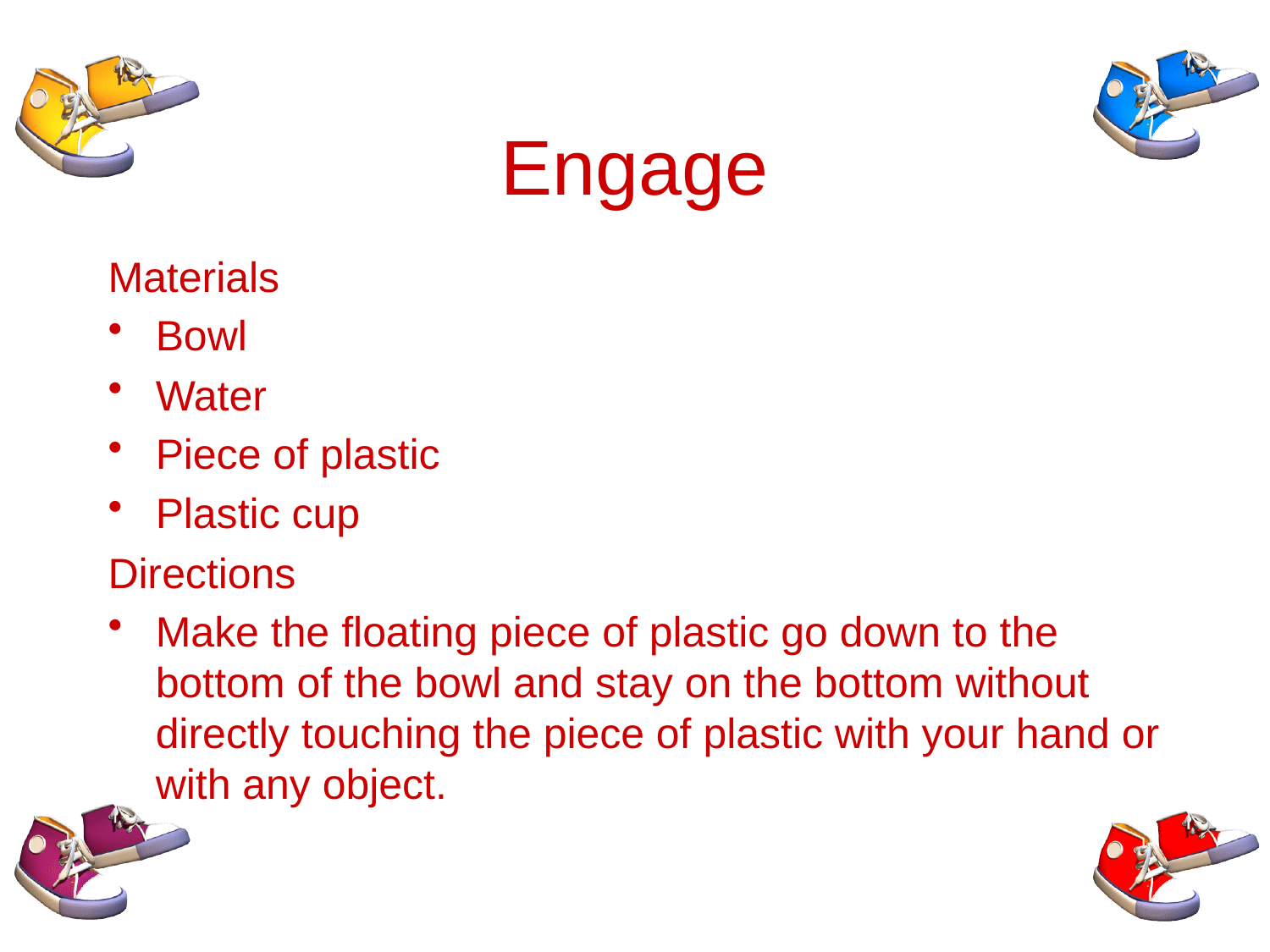

# Engage
Materials
Bowl
Water
Piece of plastic
Plastic cup
Directions
Make the floating piece of plastic go down to the bottom of the bowl and stay on the bottom without directly touching the piece of plastic with your hand or with any object.